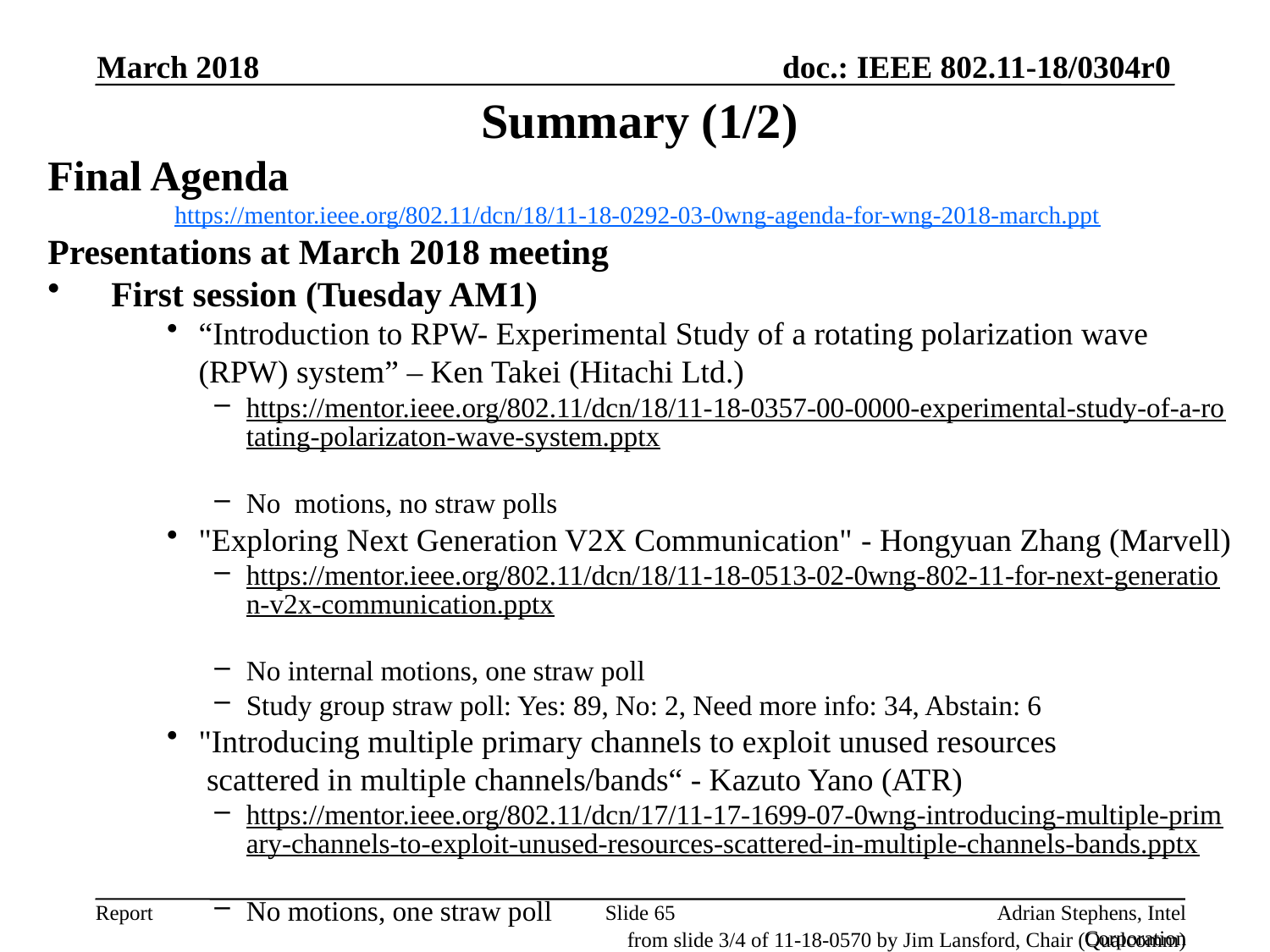

March 2018
Summary (1/2)
Final Agenda
	https://mentor.ieee.org/802.11/dcn/18/11-18-0292-03-0wng-agenda-for-wng-2018-march.ppt
Presentations at March 2018 meeting
First session (Tuesday AM1)
“Introduction to RPW- Experimental Study of a rotating polarization wave (RPW) system” – Ken Takei (Hitachi Ltd.)
https://mentor.ieee.org/802.11/dcn/18/11-18-0357-00-0000-experimental-study-of-a-rotating-polarizaton-wave-system.pptx
No  motions, no straw polls
"Exploring Next Generation V2X Communication" - Hongyuan Zhang (Marvell)
https://mentor.ieee.org/802.11/dcn/18/11-18-0513-02-0wng-802-11-for-next-generation-v2x-communication.pptx
No internal motions, one straw poll
Study group straw poll: Yes: 89, No: 2, Need more info: 34, Abstain: 6
"Introducing multiple primary channels to exploit unused resources
 scattered in multiple channels/bands“ - Kazuto Yano (ATR)
https://mentor.ieee.org/802.11/dcn/17/11-17-1699-07-0wng-introducing-multiple-primary-channels-to-exploit-unused-resources-scattered-in-multiple-channels-bands.pptx
No motions, one straw poll
Slide 65
Adrian Stephens, Intel Corporation
from slide 3/4 of 11-18-0570 by Jim Lansford, Chair (Qualcomm)